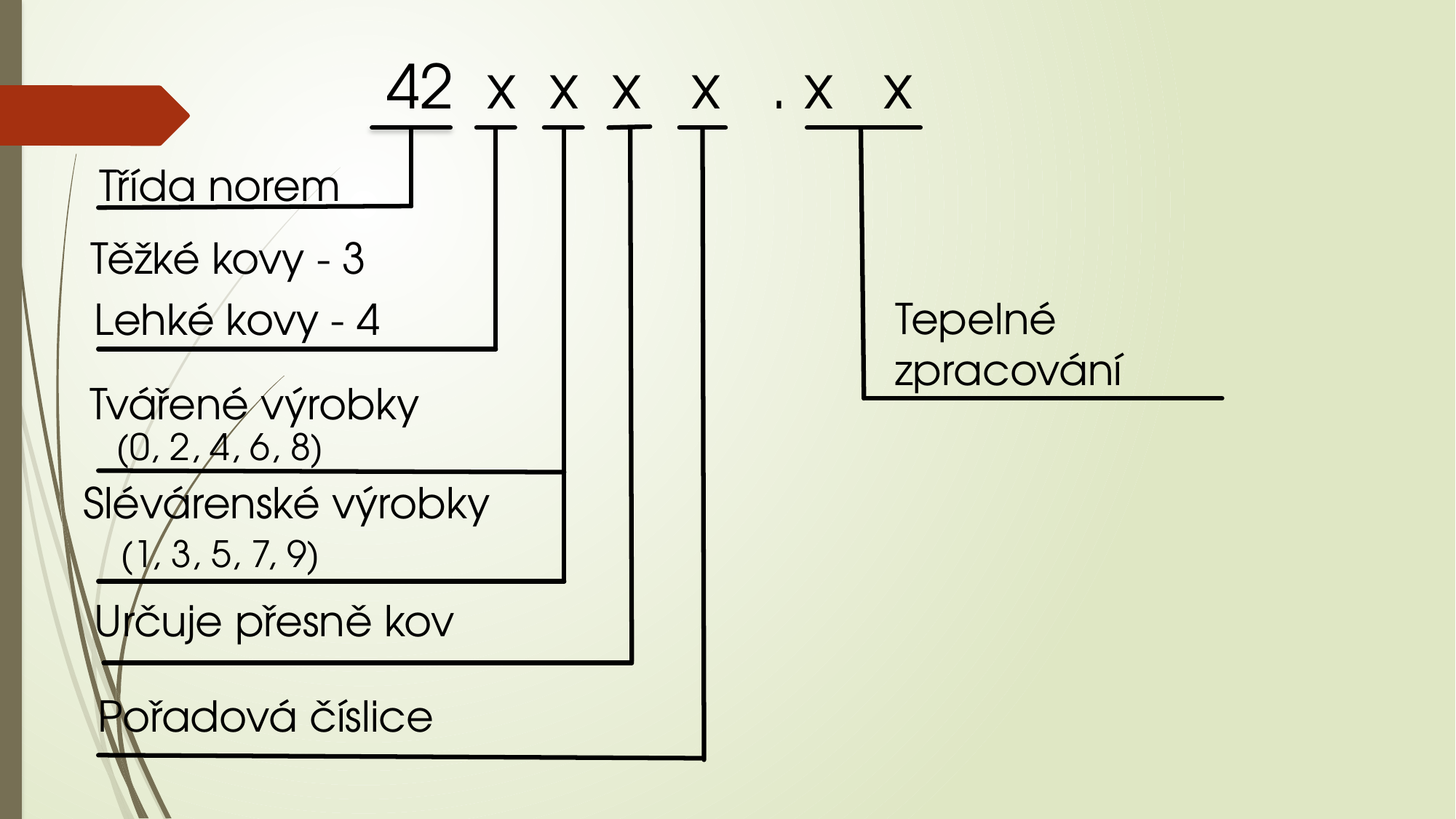

42  x  x  x   x   . x   x
Třída norem
Těžké kovy - 3
Tepelné zpracování
Lehké kovy - 4
Tvářené výrobky
(0, 2, 4, 6, 8)
Slévárenské výrobky
(1, 3, 5, 7, 9)
Určuje přesně kov
Pořadová číslice